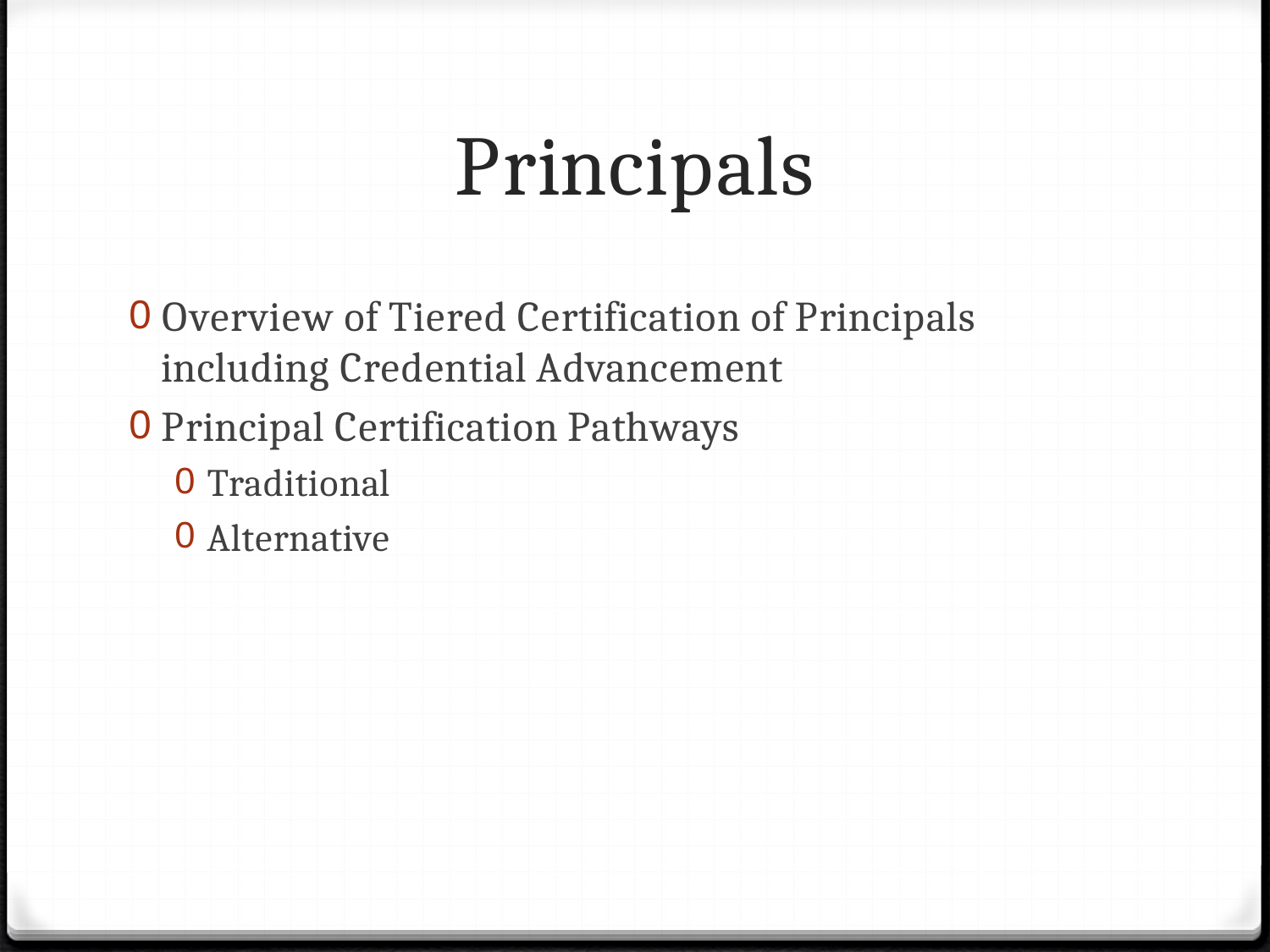

# Principals
Overview of Tiered Certification of Principals including Credential Advancement
Principal Certification Pathways
Traditional
Alternative